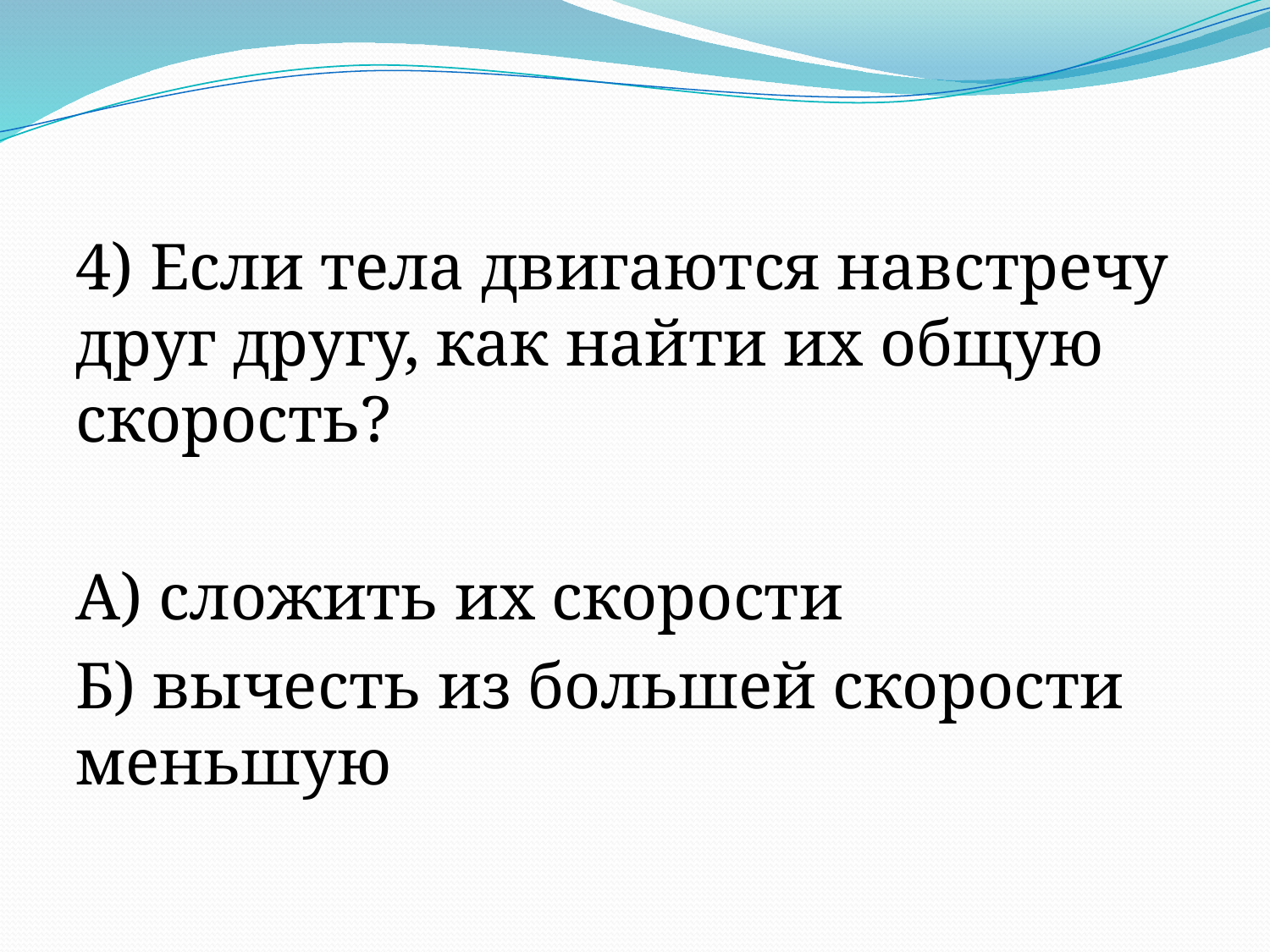

4) Если тела двигаются навстречу друг другу, как найти их общую скорость?

А) сложить их скорости
Б) вычесть из большей скорости меньшую